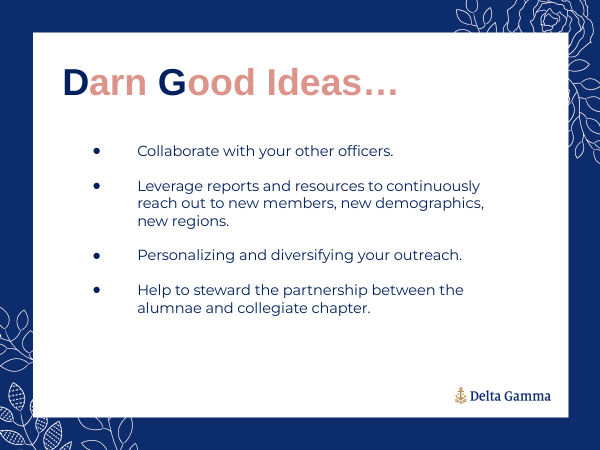

Darn Good Ideas…
Collaborate with your other officers.

Leverage reports and resources to continuously reach out to new members, new demographics, new regions.

Personalizing and diversifying your outreach.

Help to steward the partnership between the alumnae and collegiate chapter.